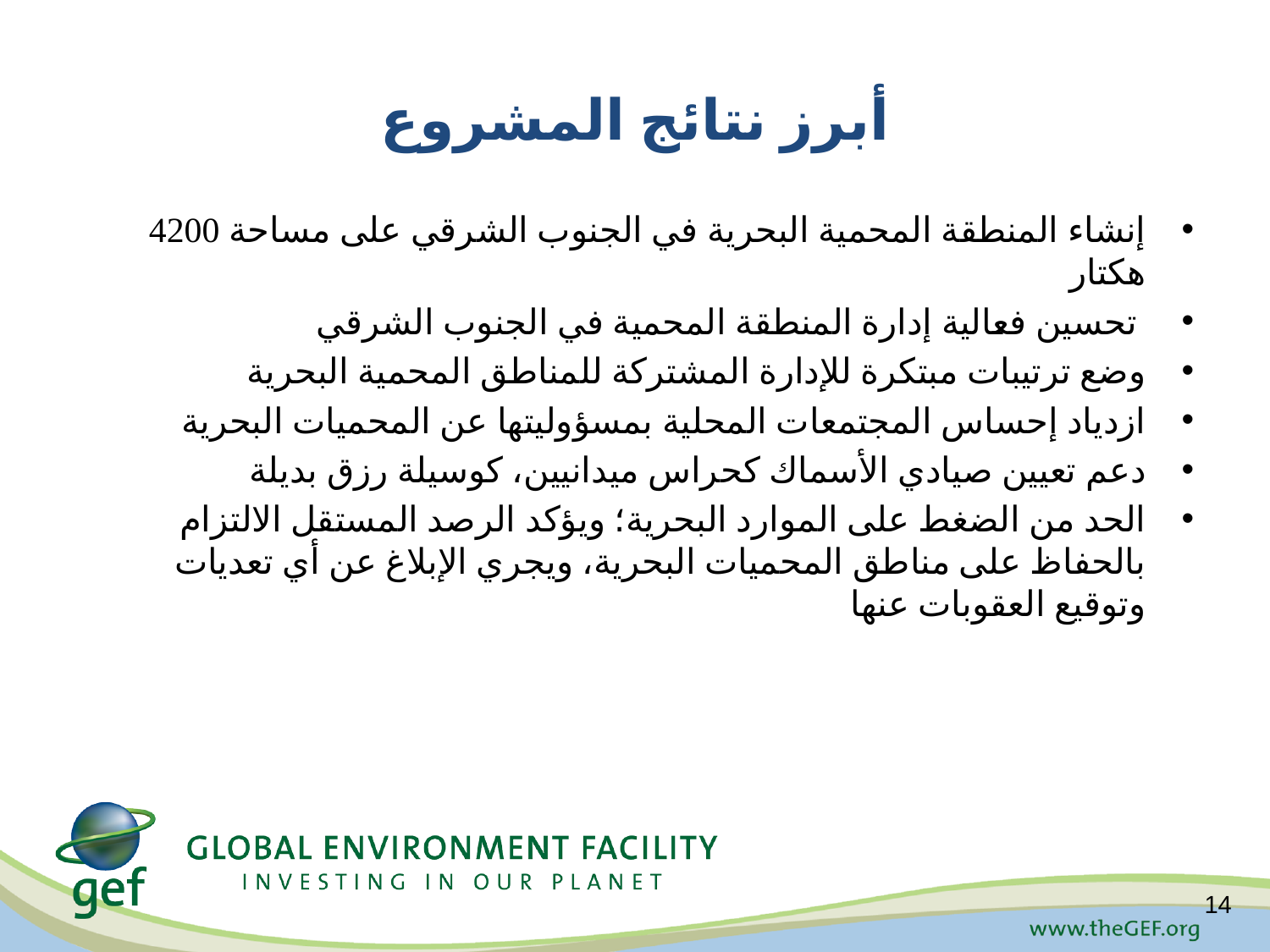

# أبرز نتائج المشروع
إنشاء المنطقة المحمية البحرية في الجنوب الشرقي على مساحة 4200 هكتار
 تحسين فعالية إدارة المنطقة المحمية في الجنوب الشرقي
وضع ترتيبات مبتكرة للإدارة المشتركة للمناطق المحمية البحرية
ازدياد إحساس المجتمعات المحلية بمسؤوليتها عن المحميات البحرية
دعم تعيين صيادي الأسماك كحراس ميدانيين، كوسيلة رزق بديلة
الحد من الضغط على الموارد البحرية؛ ويؤكد الرصد المستقل الالتزام بالحفاظ على مناطق المحميات البحرية، ويجري الإبلاغ عن أي تعديات وتوقيع العقوبات عنها

14